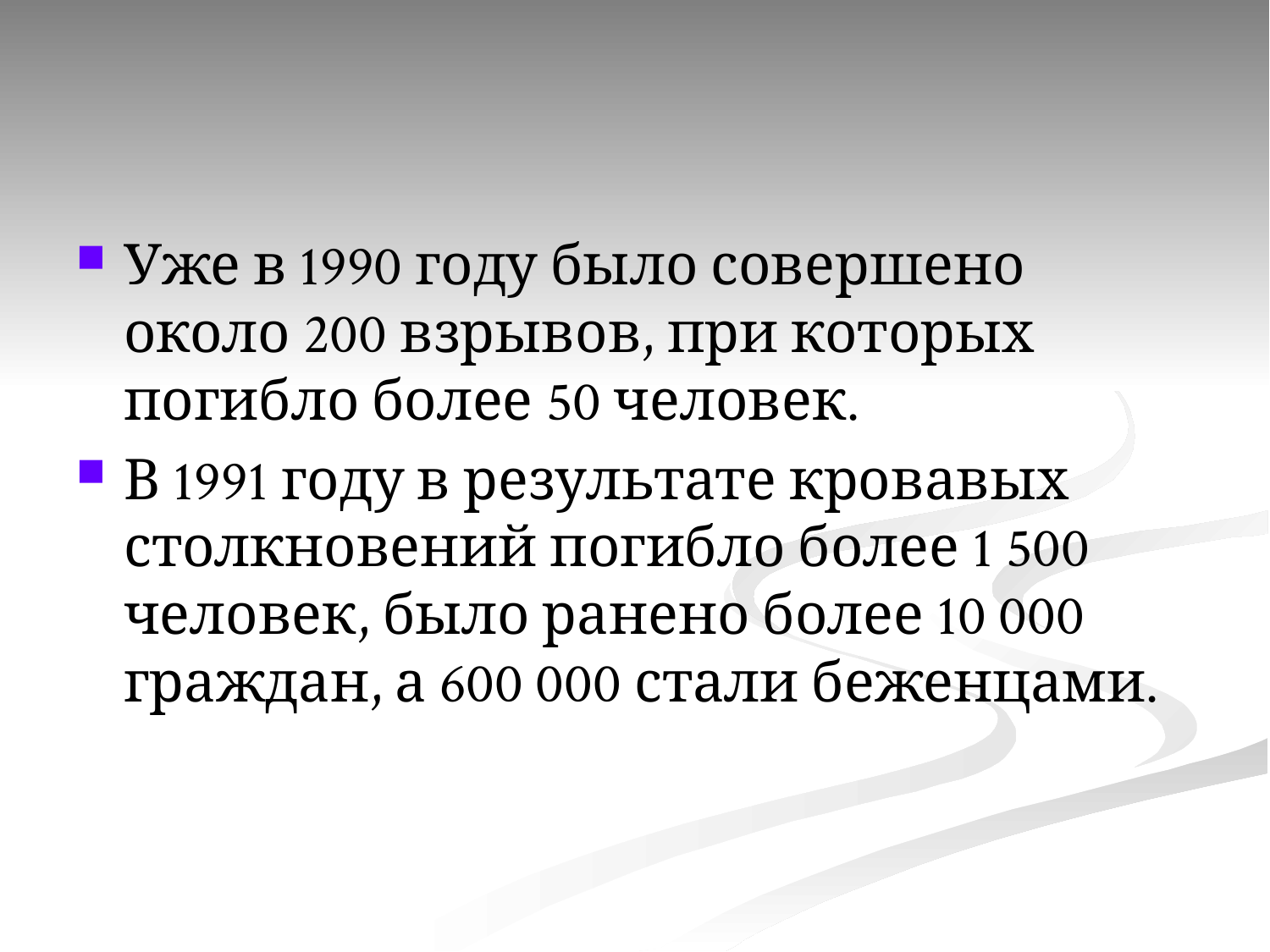

#
Уже в 1990 году было совершено около 200 взрывов, при которых погибло более 50 человек.
В 1991 году в результате кровавых столкновений погибло более 1 500 человек, было ранено более 10 000 граждан, а 600 000 стали беженцами.